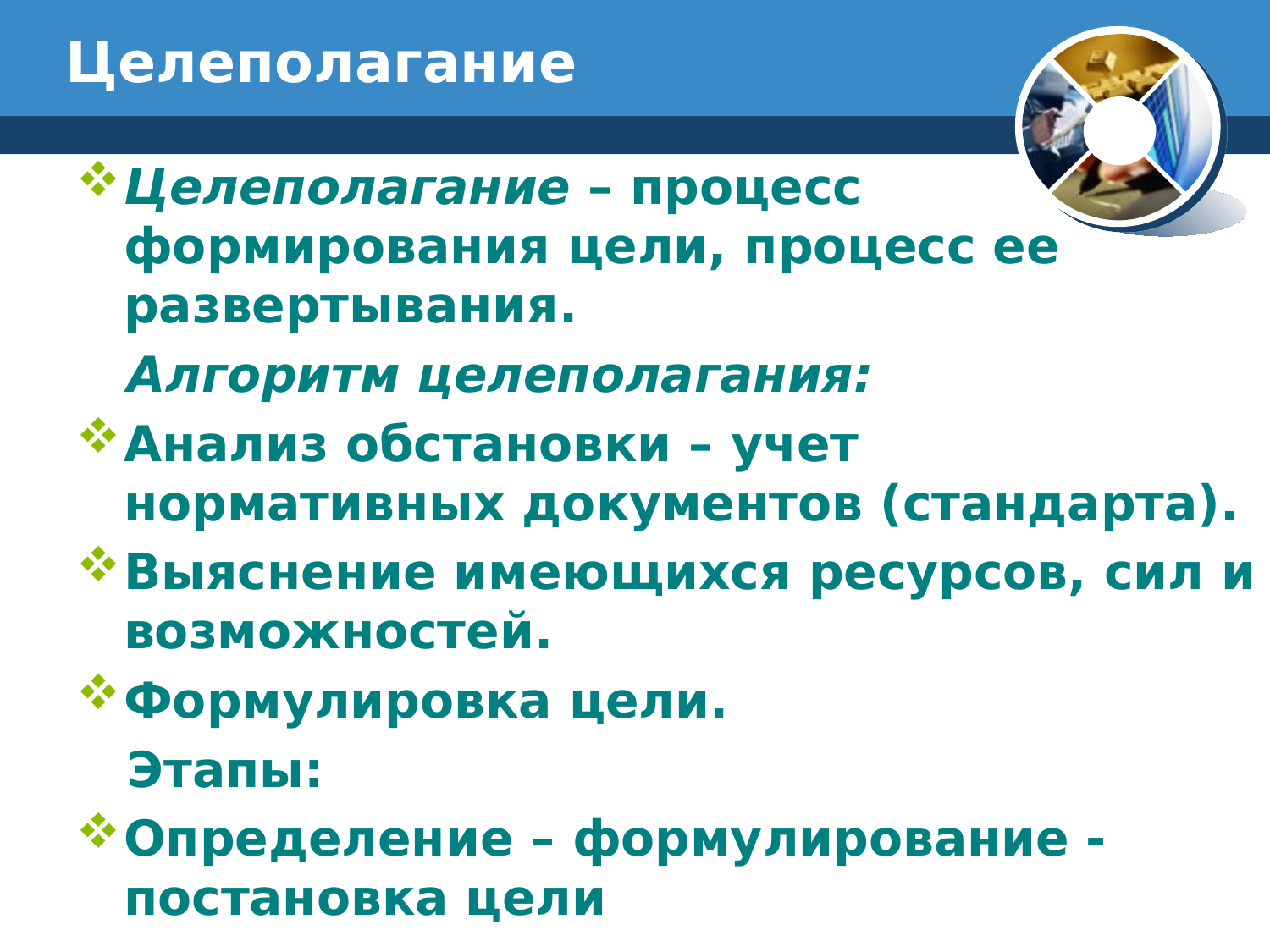

# Целеполагание
Целеполагание – процесс формирования цели, процесс ее развертывания.
   Алгоритм целеполагания:
Анализ обстановки – учет нормативных документов (стандарта).
Выяснение имеющихся ресурсов, сил и возможностей.
Формулировка цели.
   Этапы:
Определение – формулирование -постановка цели